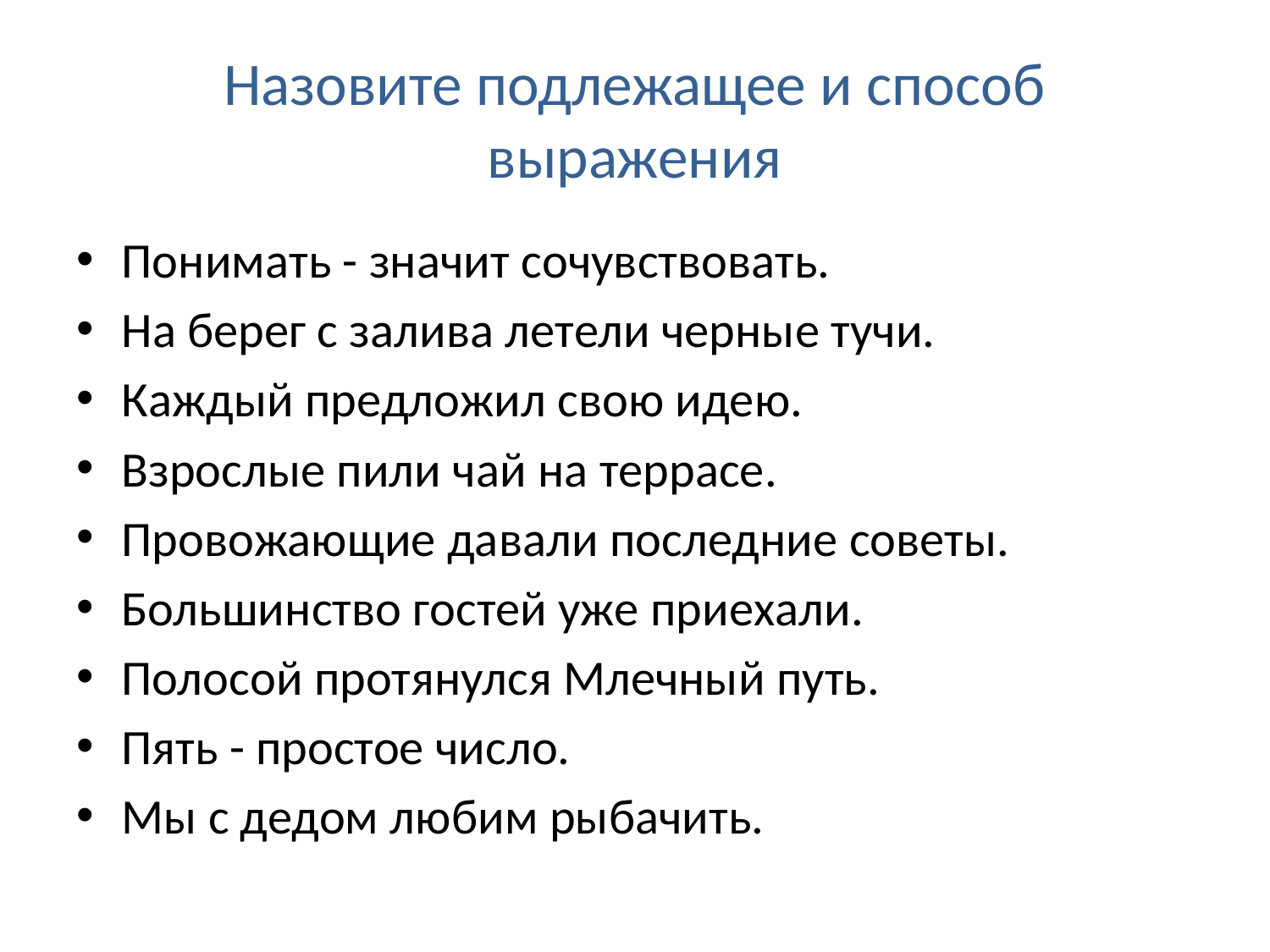

# Назовите подлежащее и способ выражения
Понимать - значит сочувствовать.
На берег с залива летели черные тучи.
Каждый предложил свою идею.
Взрослые пили чай на террасе.
Провожающие давали последние советы.
Большинство гостей уже приехали.
Полосой протянулся Млечный путь.
Пять - простое число.
Мы с дедом любим рыбачить.